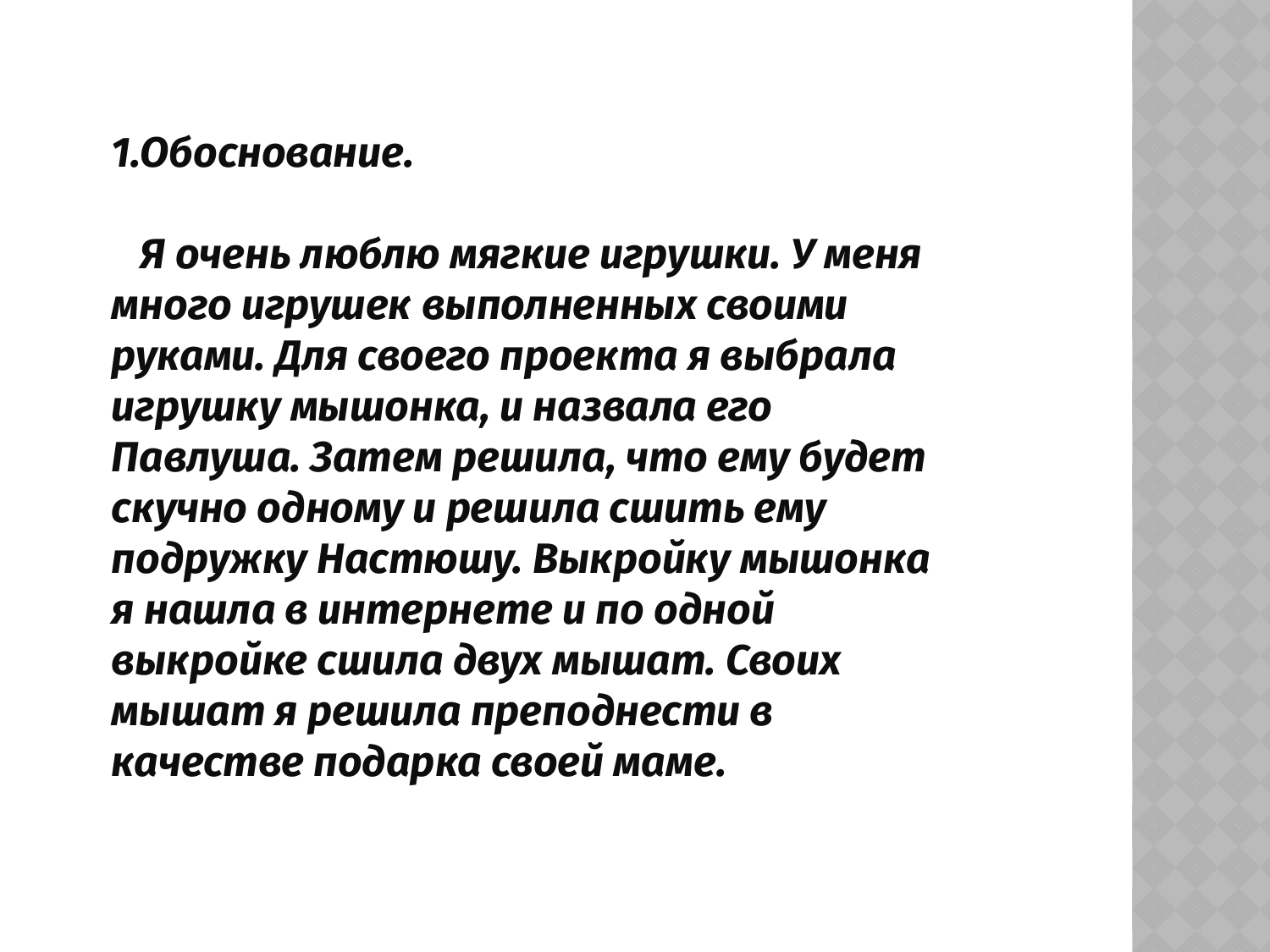

1.Обоснование.
 
   Я очень люблю мягкие игрушки. У меня много игрушек выполненных своими руками. Для своего проекта я выбрала игрушку мышонка, и назвала его Павлуша. Затем решила, что ему будет скучно одному и решила сшить ему подружку Настюшу. Выкройку мышонка я нашла в интернете и по одной выкройке сшила двух мышат. Своих мышат я решила преподнести в качестве подарка своей маме.